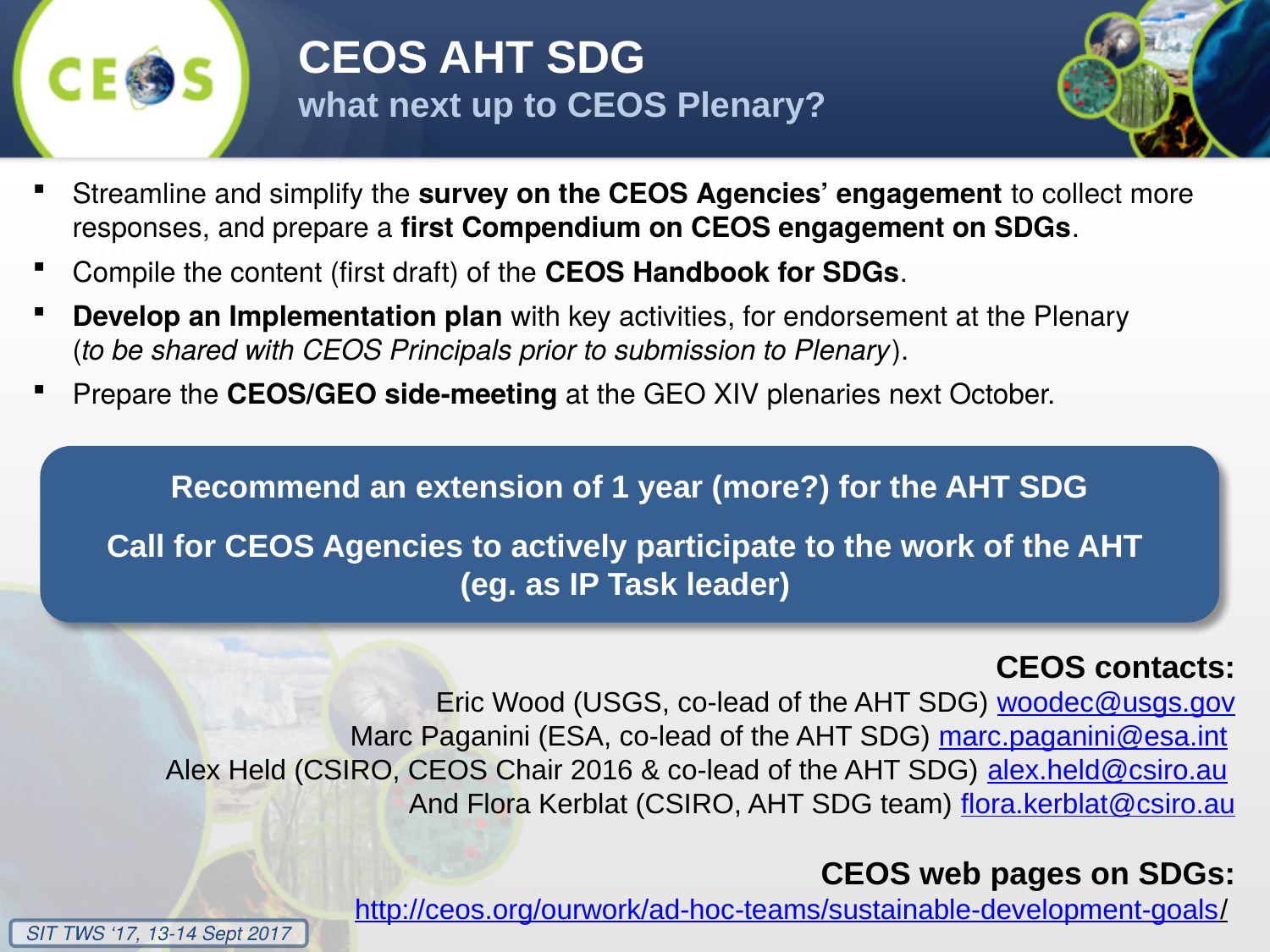

CEOS AHT SDG
what next up to CEOS Plenary?
Streamline and simplify the survey on the CEOS Agencies’ engagement to collect more
responses, and prepare a first Compendium on CEOS engagement on SDGs.
Compile the content (first draft) of the CEOS Handbook for SDGs.
Develop an Implementation plan with key activities, for endorsement at the Plenary
(to be shared with CEOS Principals prior to submission to Plenary).
Prepare the CEOS/GEO side-meeting at the GEO XIV plenaries next October.

THANK YOU FOR YOUR ATTENTION
Recommend an extension of 1 year (more?) for the AHT SDG
Call for CEOS Agencies to actively participate to the work of the AHT
(eg. as IP Task leader)
CEOS contacts:
Eric Wood (USGS, co-lead of the AHT SDG) woodec@usgs.gov
Marc Paganini (ESA, co-lead of the AHT SDG) marc.paganini@esa.int
Alex Held (CSIRO, CEOS Chair 2016 & co-lead of the AHT SDG) alex.held@csiro.au
And Flora Kerblat (CSIRO, AHT SDG team) flora.kerblat@csiro.au

CEOS web pages on SDGs:
http://ceos.org/ourwork/ad-hoc-teams/sustainable-development-goals/